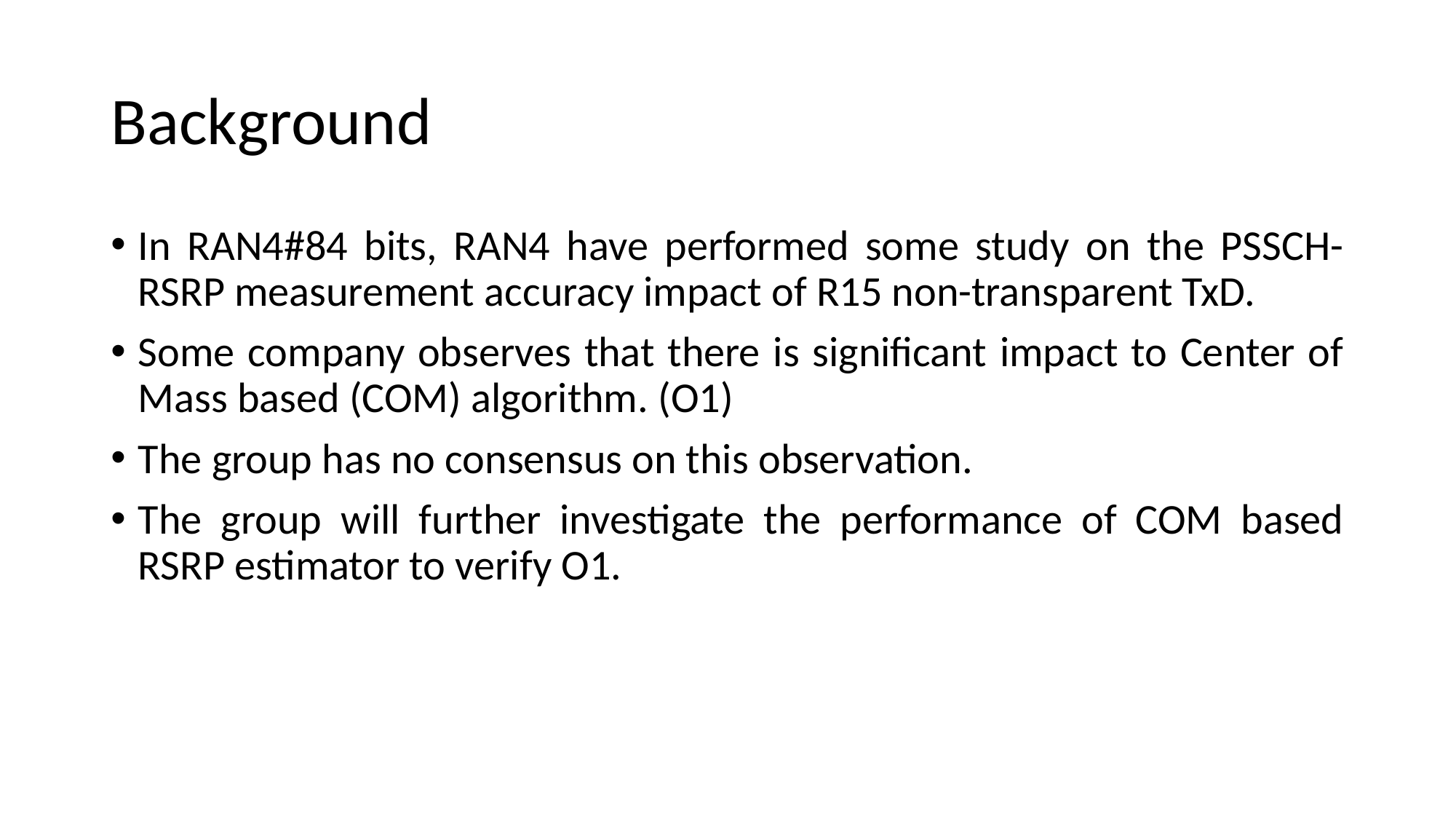

# Background
In RAN4#84 bits, RAN4 have performed some study on the PSSCH-RSRP measurement accuracy impact of R15 non-transparent TxD.
Some company observes that there is significant impact to Center of Mass based (COM) algorithm. (O1)
The group has no consensus on this observation.
The group will further investigate the performance of COM based RSRP estimator to verify O1.